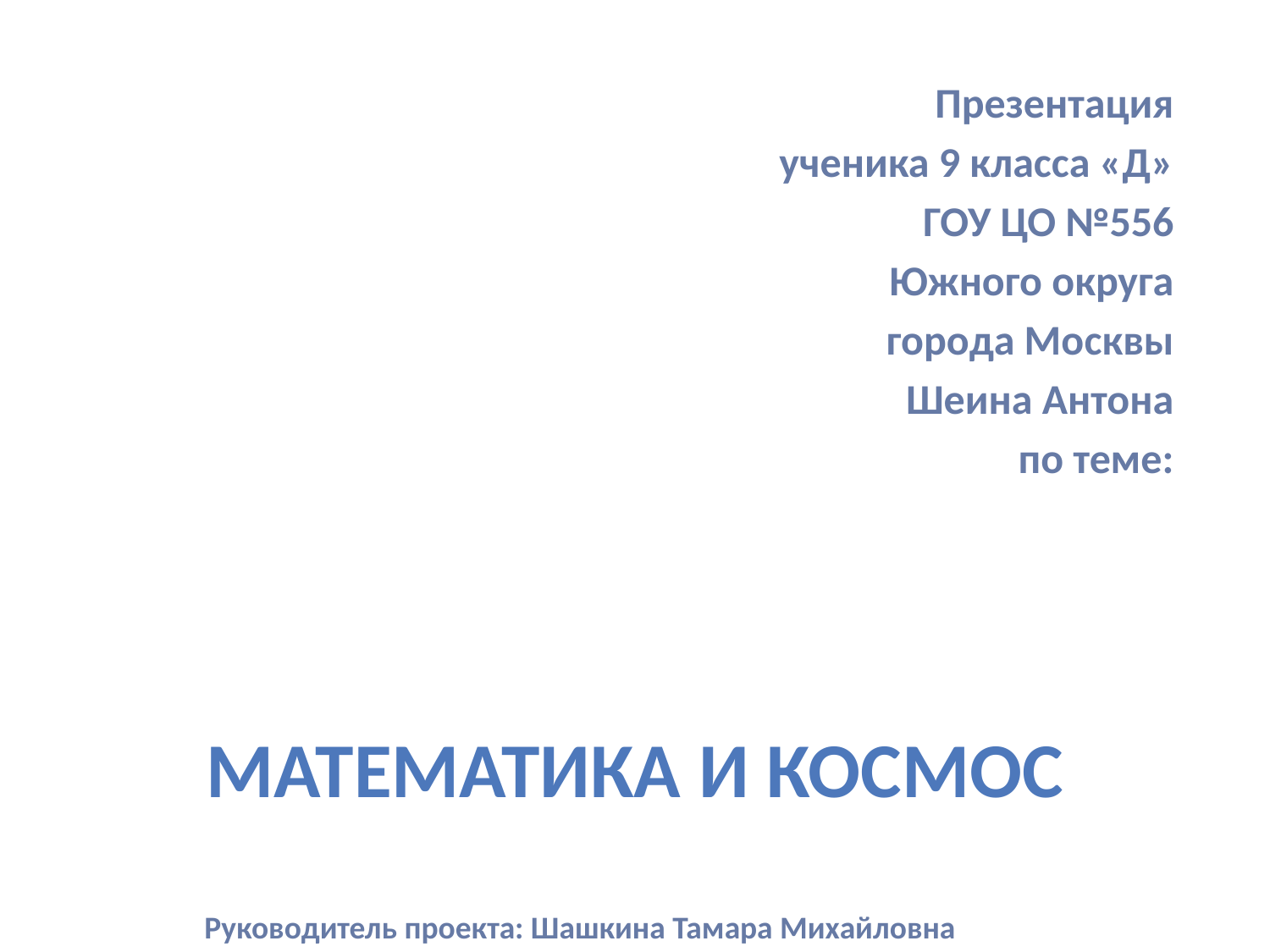

Презентация
ученика 9 класса «Д»
ГОУ ЦО №556
Южного округа
города Москвы
Шеина Антона
по теме:
# Математика и космос
Руководитель проекта: Шашкина Тамара Михайловна